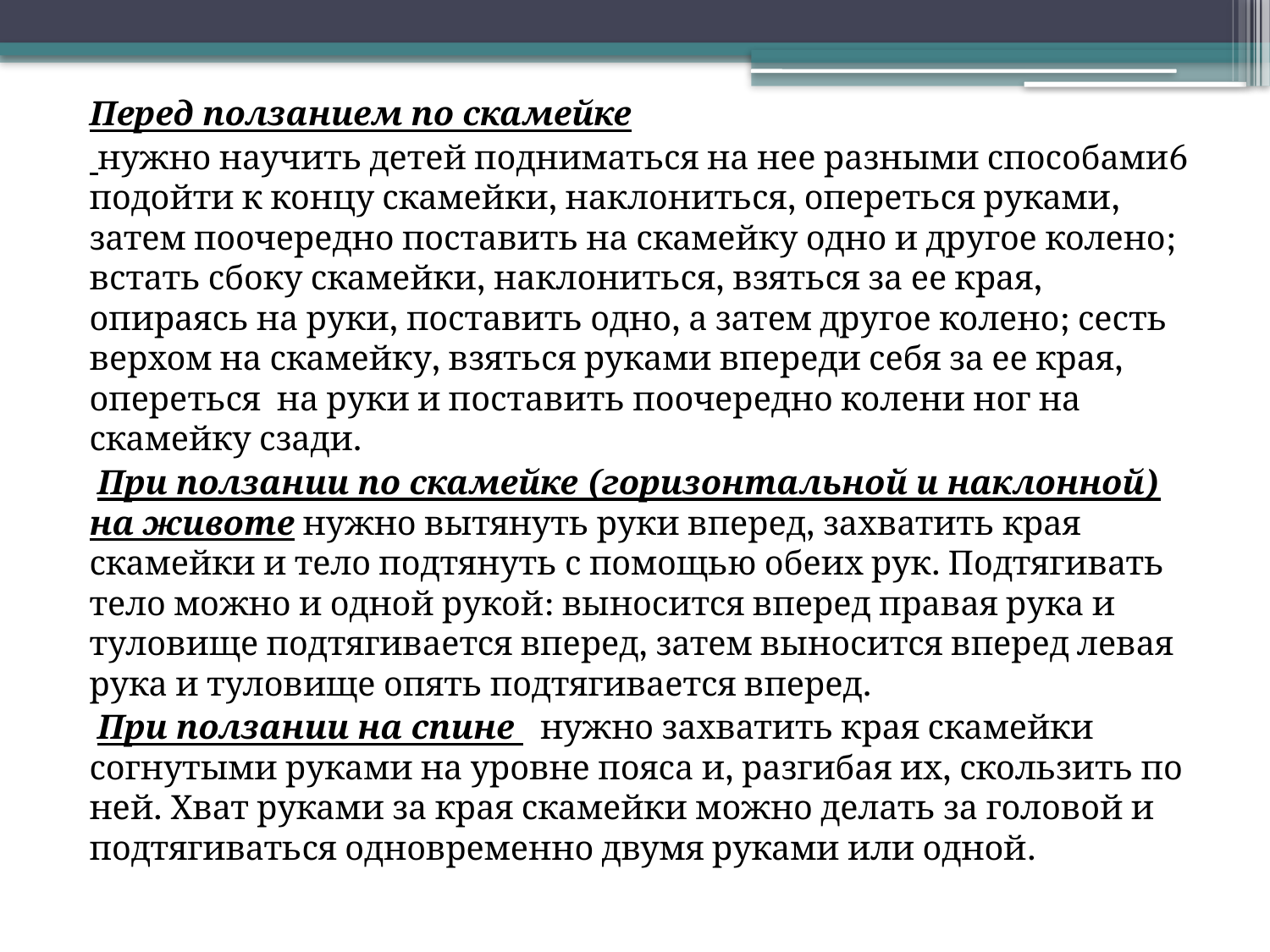

Перед ползанием по скамейке
 нужно научить детей подниматься на нее разными способами6 подойти к концу скамейки, наклониться, опереться руками, затем поочередно поставить на скамейку одно и другое колено; встать сбоку скамейки, наклониться, взяться за ее края, опираясь на руки, поставить одно, а затем другое колено; сесть верхом на скамейку, взяться руками впереди себя за ее края, опереться  на руки и поставить поочередно колени ног на скамейку сзади.
 При ползании по скамейке (горизонтальной и наклонной) на животе нужно вытянуть руки вперед, захватить края скамейки и тело подтянуть с помощью обеих рук. Подтягивать тело можно и одной рукой: выносится вперед правая рука и туловище подтягивается вперед, затем выносится вперед левая рука и туловище опять подтягивается вперед.
 При ползании на спине   нужно захватить края скамейки согнутыми руками на уровне пояса и, разгибая их, скользить по ней. Хват руками за края скамейки можно делать за головой и подтягиваться одновременно двумя руками или одной.